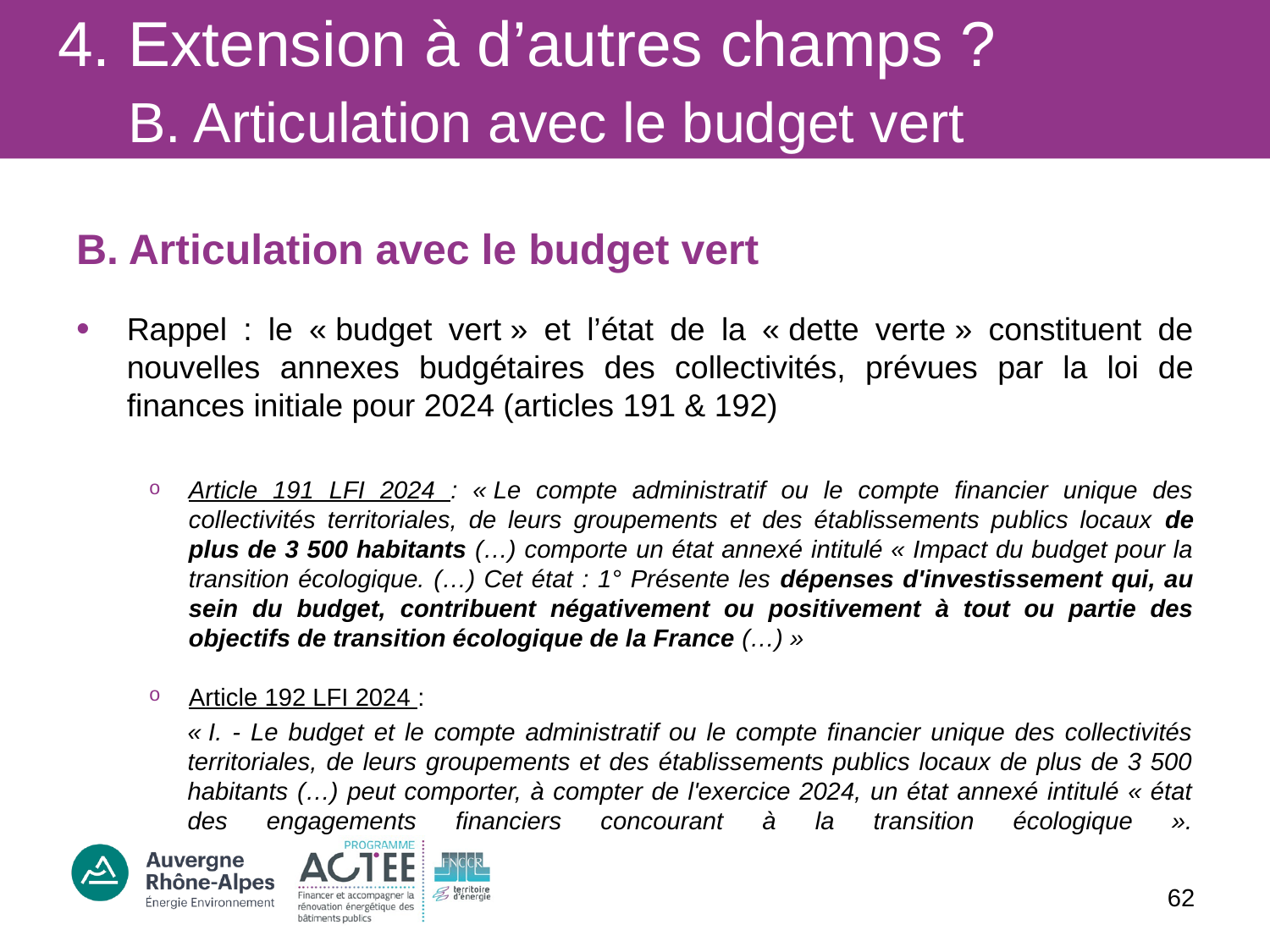

# 4. Extension à d’autres champs ? B. Articulation avec le budget vert
B. Articulation avec le budget vert

Rappel : le « budget vert » et l’état de la « dette verte » constituent de nouvelles annexes budgétaires des collectivités, prévues par la loi de finances initiale pour 2024 (articles 191 & 192)

Article 191 LFI 2024 : « Le compte administratif ou le compte financier unique des collectivités territoriales, de leurs groupements et des établissements publics locaux de plus de 3 500 habitants (…) comporte un état annexé intitulé « Impact du budget pour la transition écologique. (…) Cet état : 1° Présente les dépenses d'investissement qui, au sein du budget, contribuent négativement ou positivement à tout ou partie des objectifs de transition écologique de la France (…) »

Article 192 LFI 2024 :
« I. - Le budget et le compte administratif ou le compte financier unique des collectivités territoriales, de leurs groupements et des établissements publics locaux de plus de 3 500 habitants (…) peut comporter, à compter de l'exercice 2024, un état annexé intitulé « état des engagements financiers concourant à la transition écologique ».